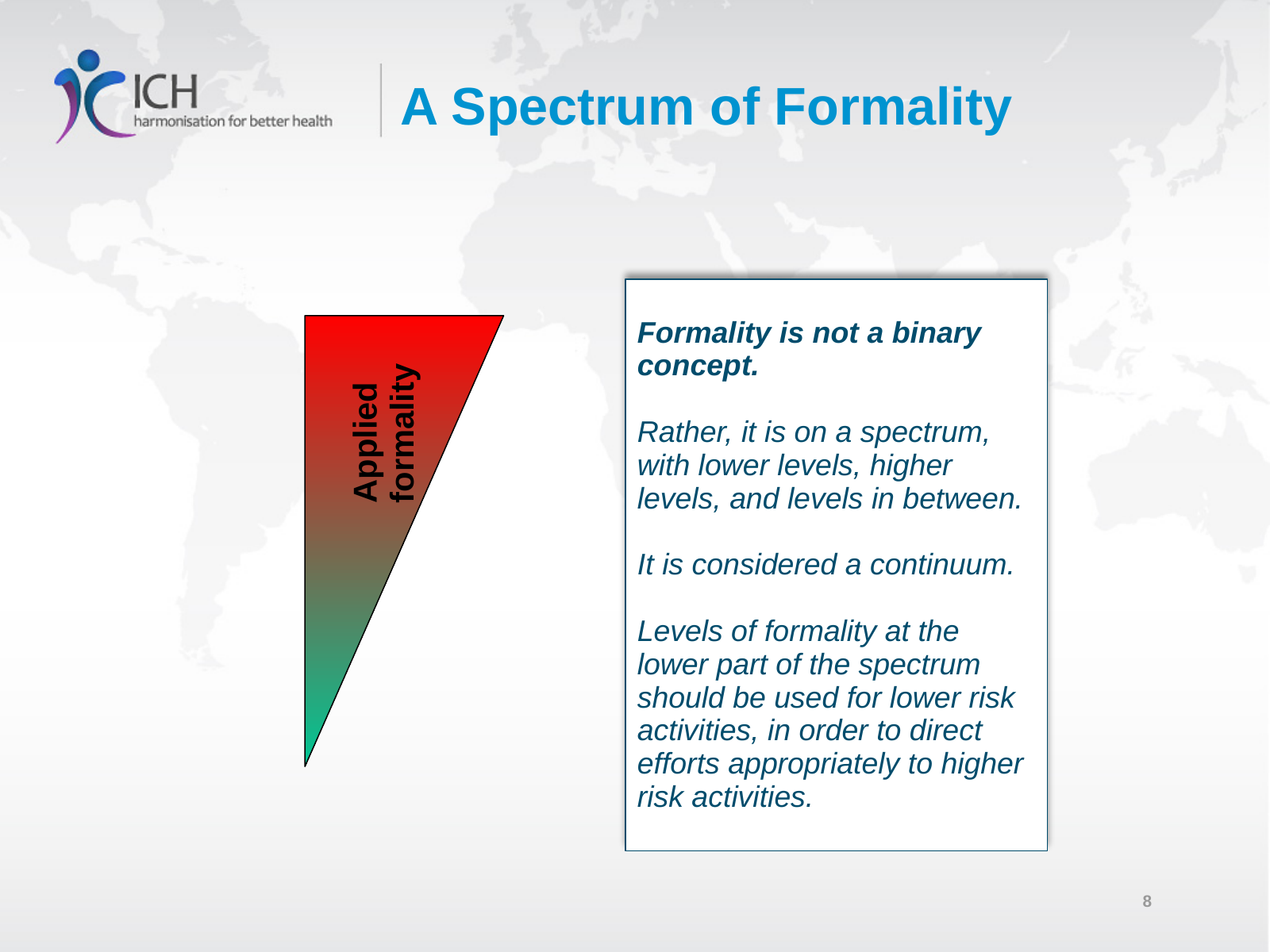

# A Spectrum of Formality
Formality is not a binary concept.

Rather, it is on a spectrum, with lower levels, higher levels, and levels in between.

It is considered a continuum.

Levels of formality at the lower part of the spectrum should be used for lower risk activities, in order to direct efforts appropriately to higher risk activities.
Applied formality